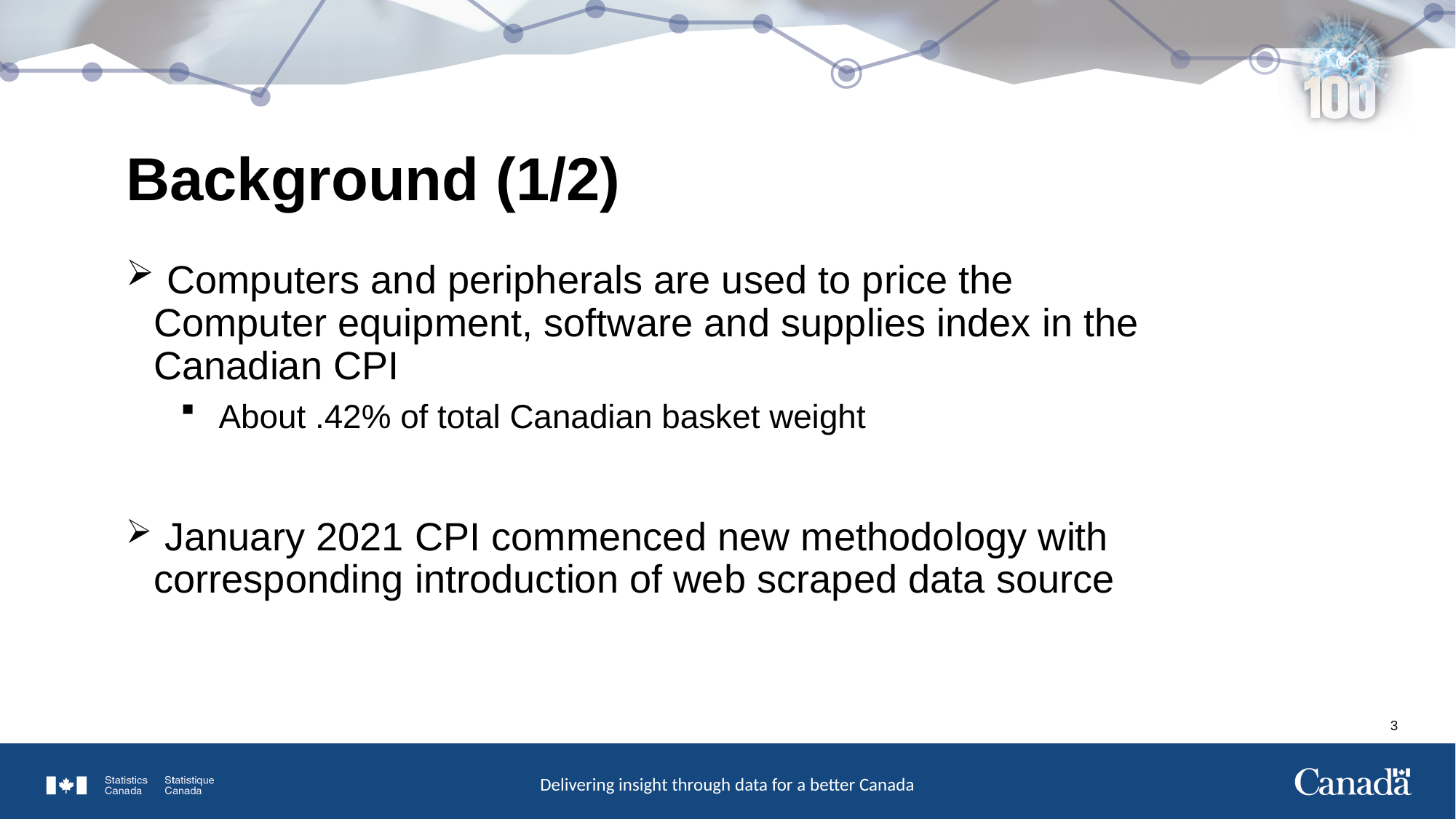

# Background (1/2)
 Computers and peripherals are used to price the Computer equipment, software and supplies index in the Canadian CPI
 About .42% of total Canadian basket weight

 January 2021 CPI commenced new methodology with corresponding introduction of web scraped data source
3